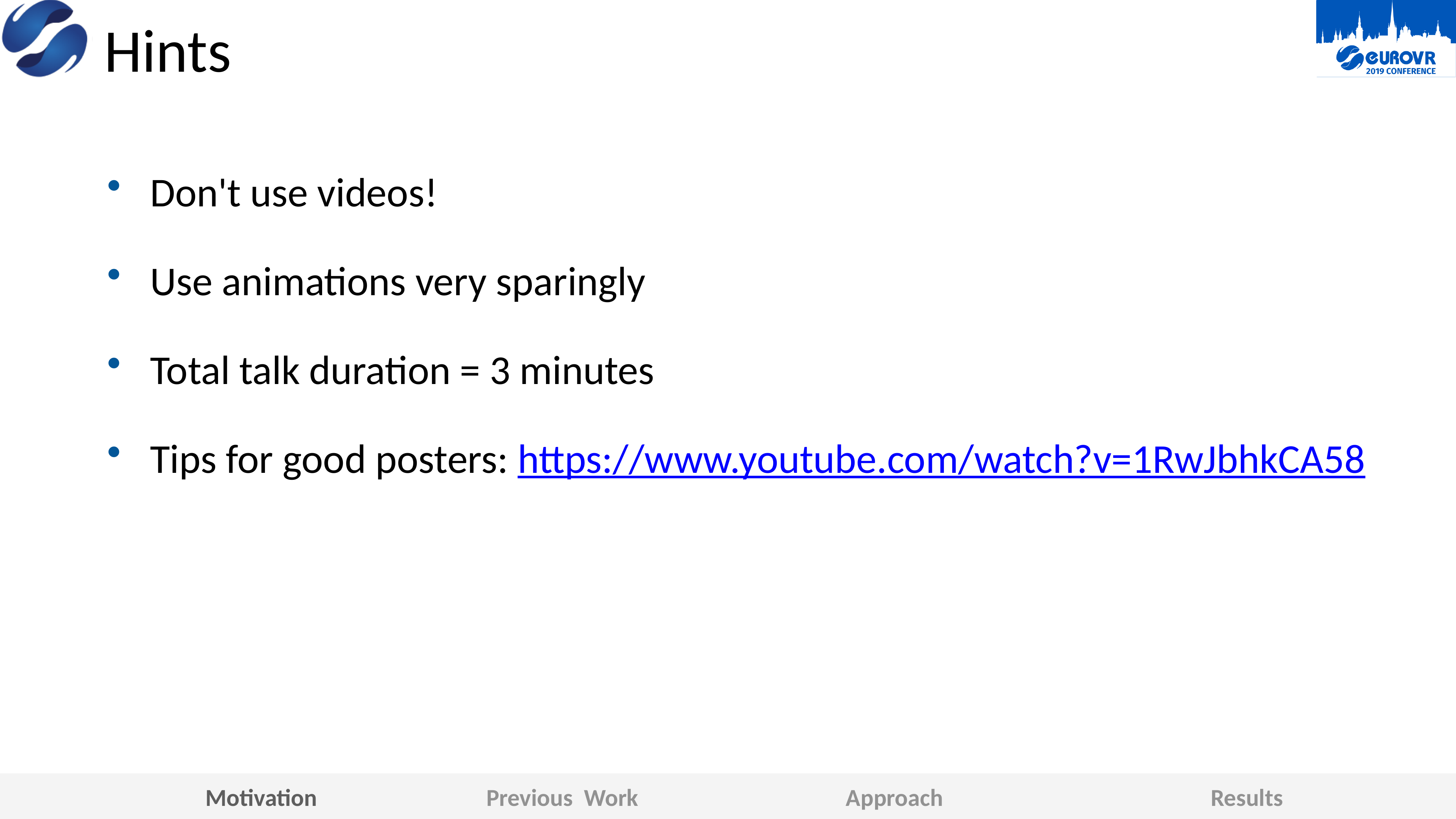

# Hints
Don't use videos!
Use animations very sparingly
Total talk duration = 3 minutes
Tips for good posters: https://www.youtube.com/watch?v=1RwJbhkCA58
Motivation                               Previous  Work                                      Approach                                                 Results
2